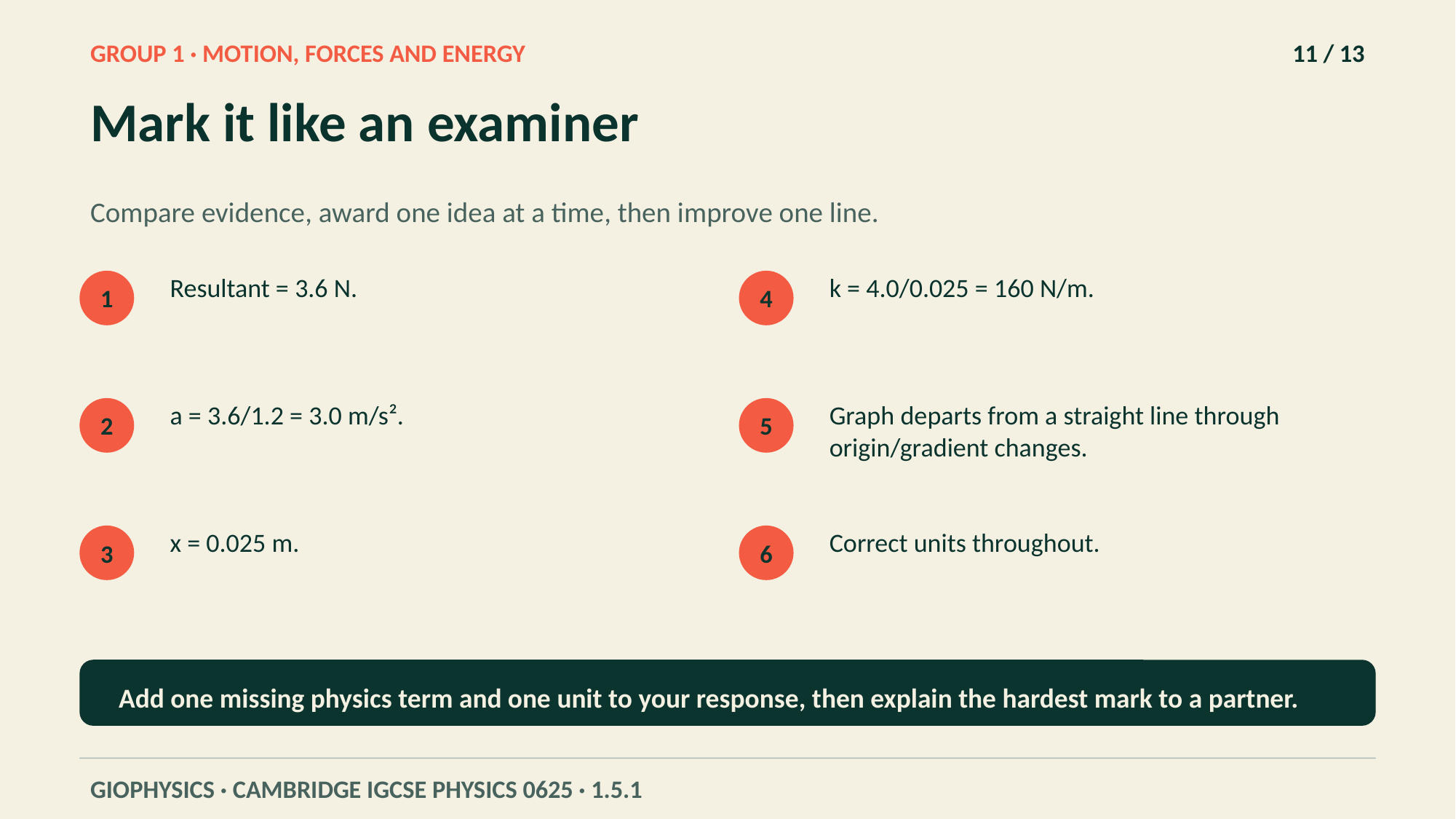

GROUP 1 · MOTION, FORCES AND ENERGY
11 / 13
Mark it like an examiner
Compare evidence, award one idea at a time, then improve one line.
Resultant = 3.6 N.
k = 4.0/0.025 = 160 N/m.

1
4
a = 3.6/1.2 = 3.0 m/s².
Graph departs from a straight line through origin/gradient changes.

2
5
x = 0.025 m.
Correct units throughout.

3
6

Add one missing physics term and one unit to your response, then explain the hardest mark to a partner.

GIOPHYSICS · CAMBRIDGE IGCSE PHYSICS 0625 · 1.5.1